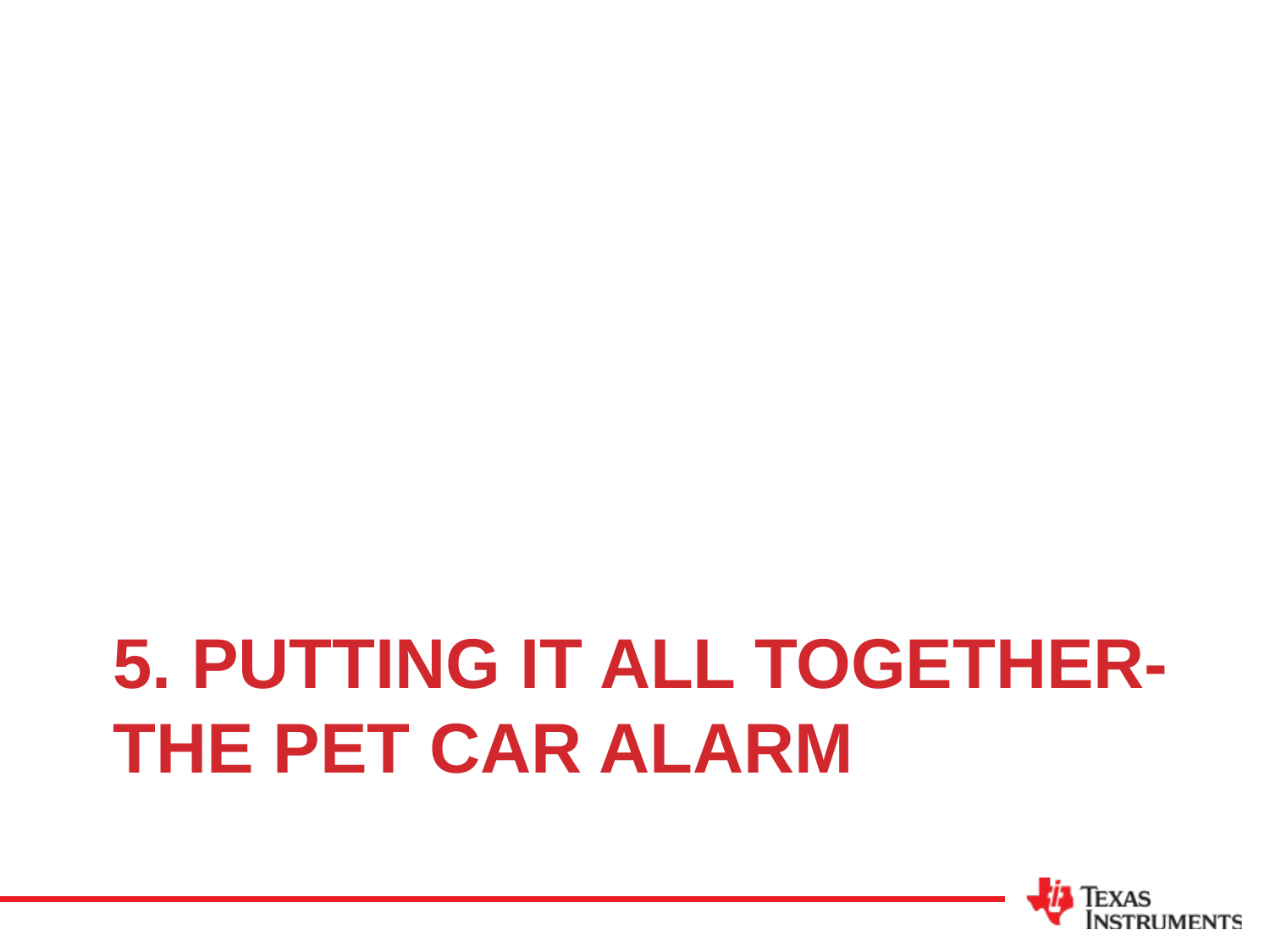

# 5. Putting it all Together- The Pet Car Alarm